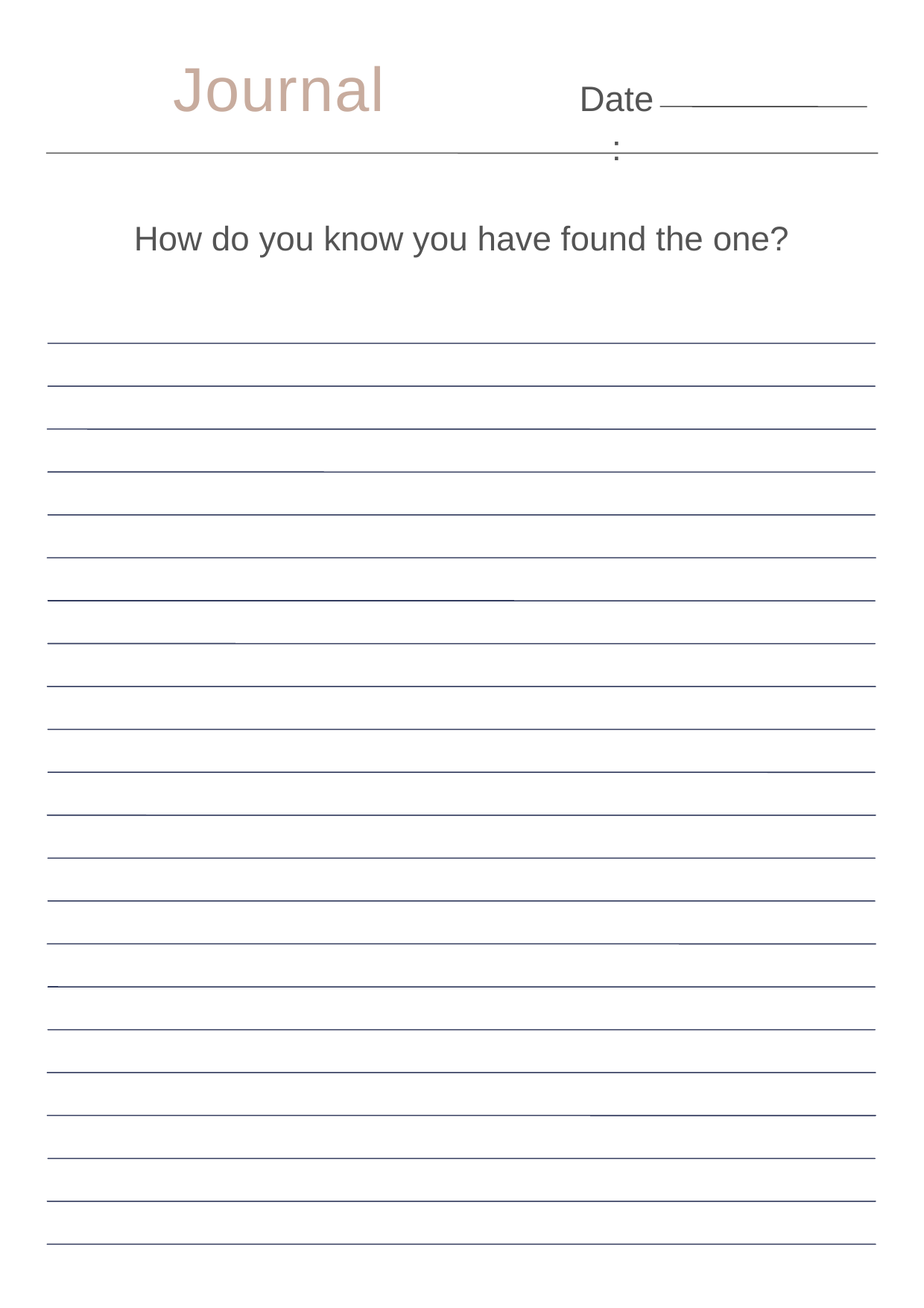

Journal
Date:

How do you know you have found the one?